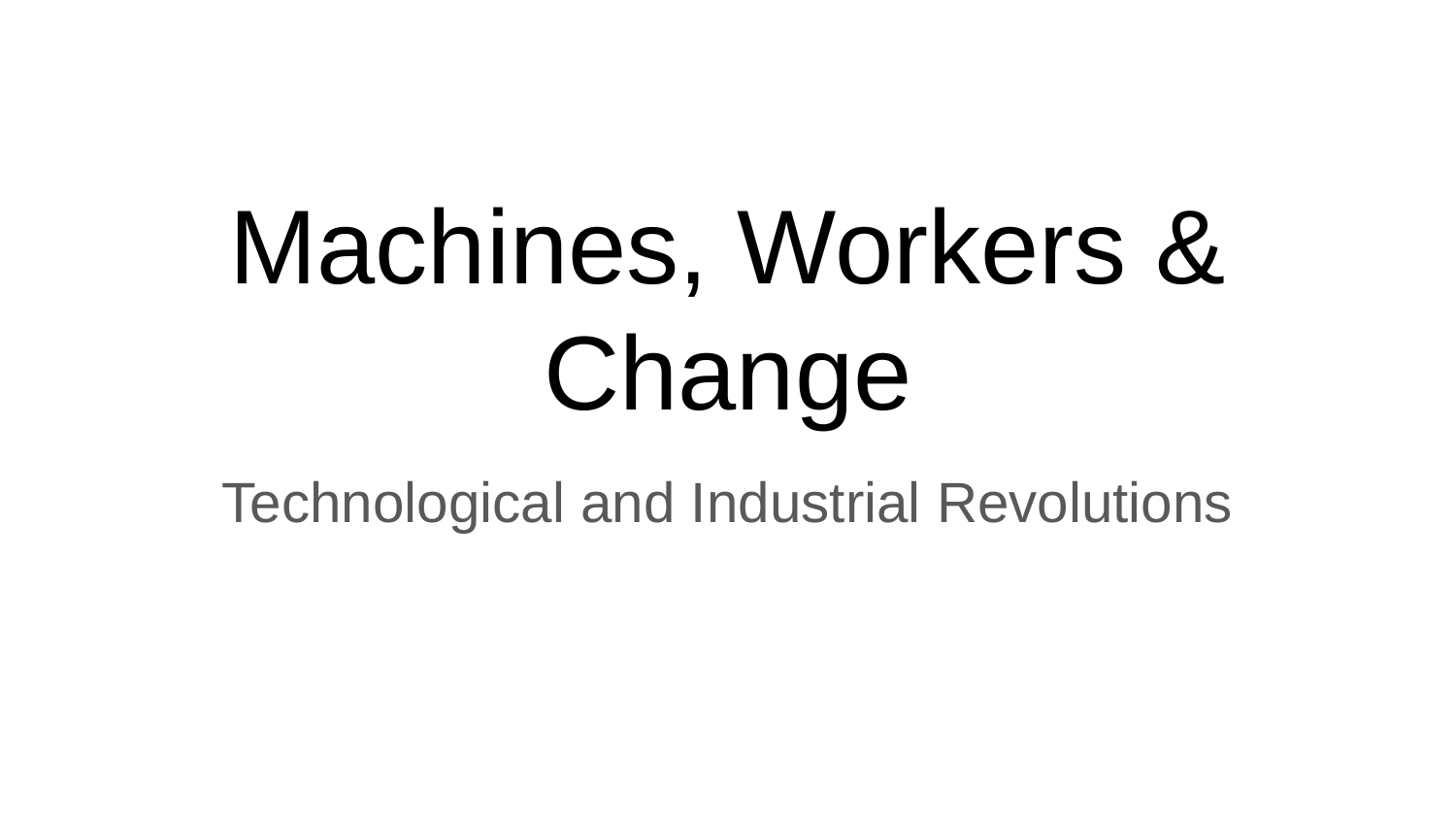

# Machines, Workers & Change
Technological and Industrial Revolutions